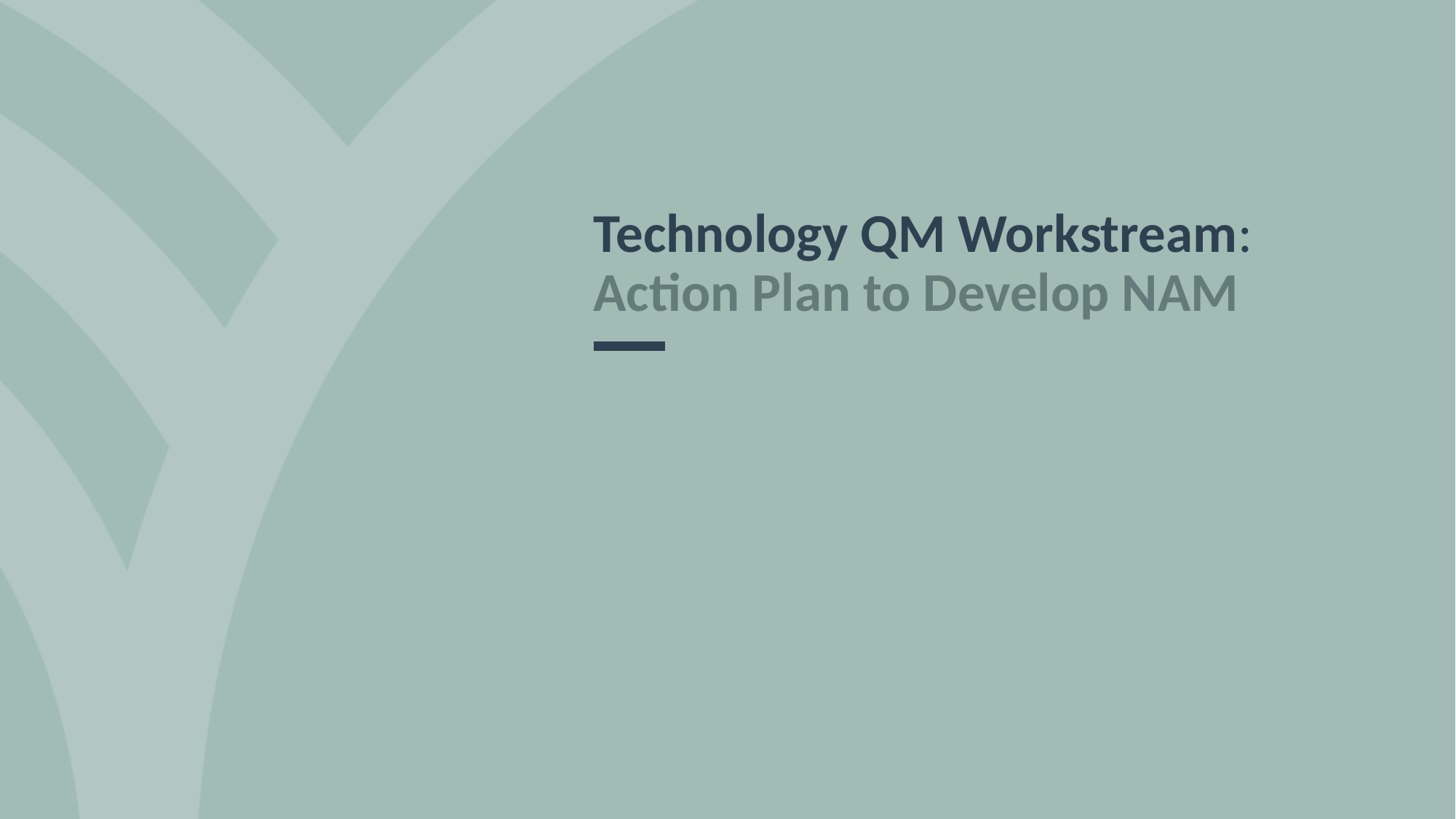

# Technology QM Workstream: Action Plan to Develop NAM